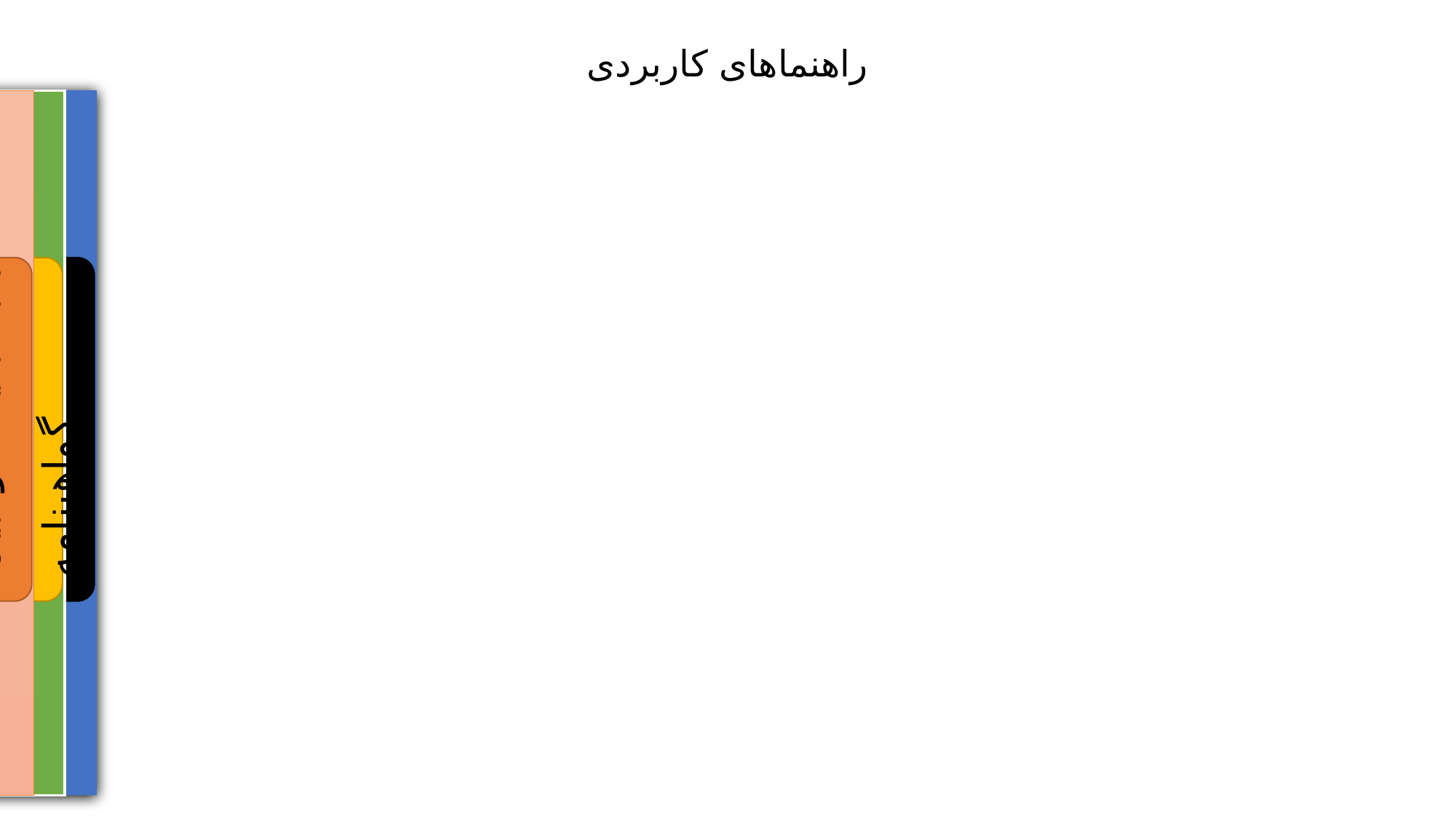

راهنماهای کاربردی

جابه جایی اتومبیل
جهت اطلاع از جابه جایی اتومبیل به پارکینگ رانندگان می‌توانند از طریق پیامک با ارسال اعداد شماره پلاک خودرو به شماره ۳۰۰۰۵۳۵۳ از جا به جایی خودرو در محل های پارک ممنوع توسط پلیس مطلع شوید.

نمره منفی گواهینامه
 رانندگان می‌توانند با ارسال شماره گواهینامه خود به شماره پیامک ۱۱۰۰۰۵۱۵۱ از نمره منفی و کارنامه رانندگی خود مطلع شوند.

خلافی خودرو
برای دریافت تلفنی خلافی خودرو فقط کافی است از منزل و یا محل کار خود شماره تلفن ۸۸۲۸۸۸۸۸ در تهران را بگیرید و از میزان جرائم و تخلفات وسیله نقلیه خود مطلع شوید.